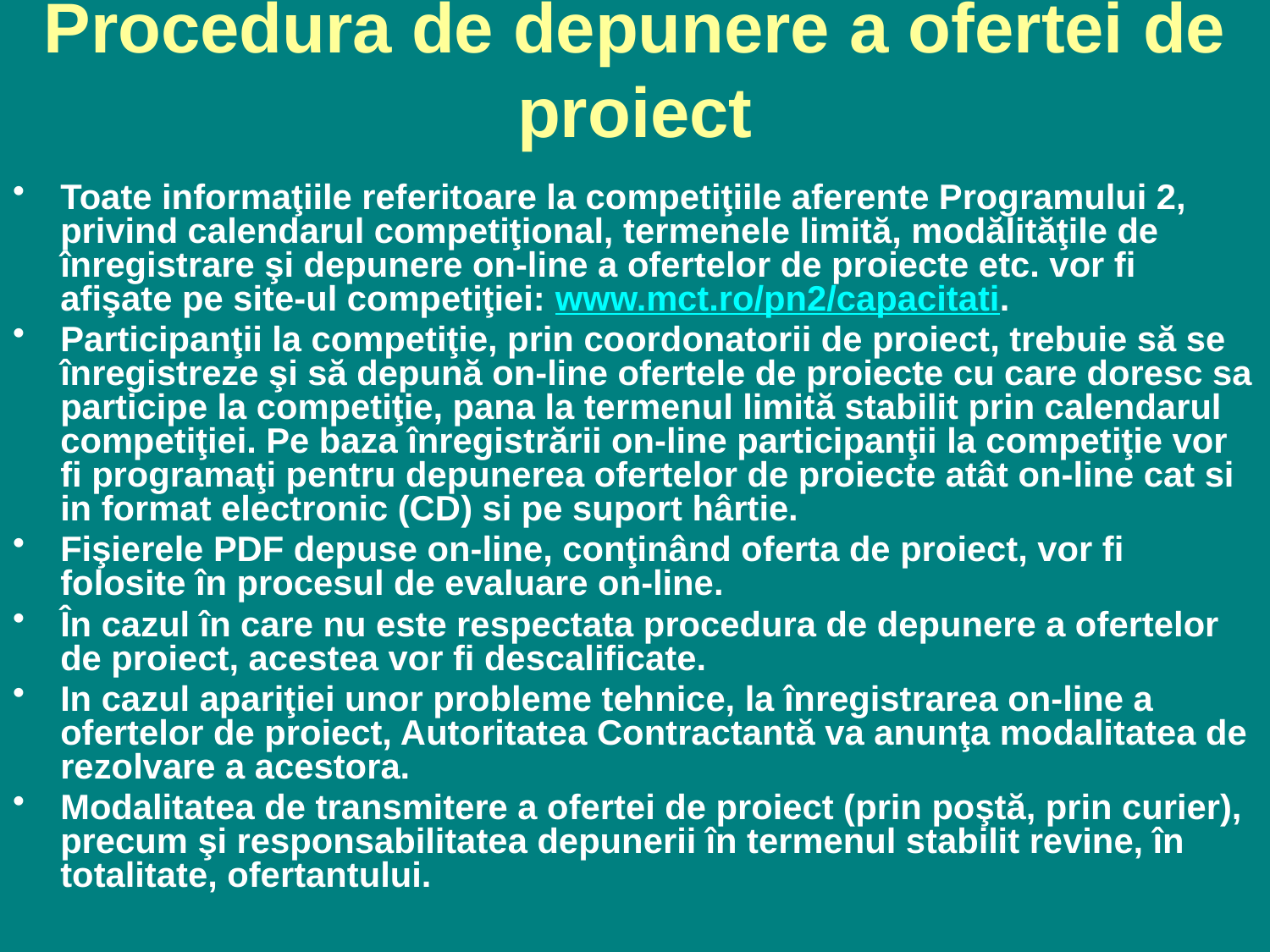

# Procedura de depunere a ofertei de proiect
Toate informaţiile referitoare la competiţiile aferente Programului 2, privind calendarul competiţional, termenele limită, modălităţile de înregistrare şi depunere on-line a ofertelor de proiecte etc. vor fi afişate pe site-ul competiţiei: www.mct.ro/pn2/capacitati.
Participanţii la competiţie, prin coordonatorii de proiect, trebuie să se înregistreze şi să depună on-line ofertele de proiecte cu care doresc sa participe la competiţie, pana la termenul limită stabilit prin calendarul competiţiei. Pe baza înregistrării on-line participanţii la competiţie vor fi programaţi pentru depunerea ofertelor de proiecte atât on-line cat si in format electronic (CD) si pe suport hârtie.
Fişierele PDF depuse on-line, conţinând oferta de proiect, vor fi folosite în procesul de evaluare on-line.
În cazul în care nu este respectata procedura de depunere a ofertelor de proiect, acestea vor fi descalificate.
In cazul apariţiei unor probleme tehnice, la înregistrarea on-line a ofertelor de proiect, Autoritatea Contractantă va anunţa modalitatea de rezolvare a acestora.
Modalitatea de transmitere a ofertei de proiect (prin poştă, prin curier), precum şi responsabilitatea depunerii în termenul stabilit revine, în totalitate, ofertantului.